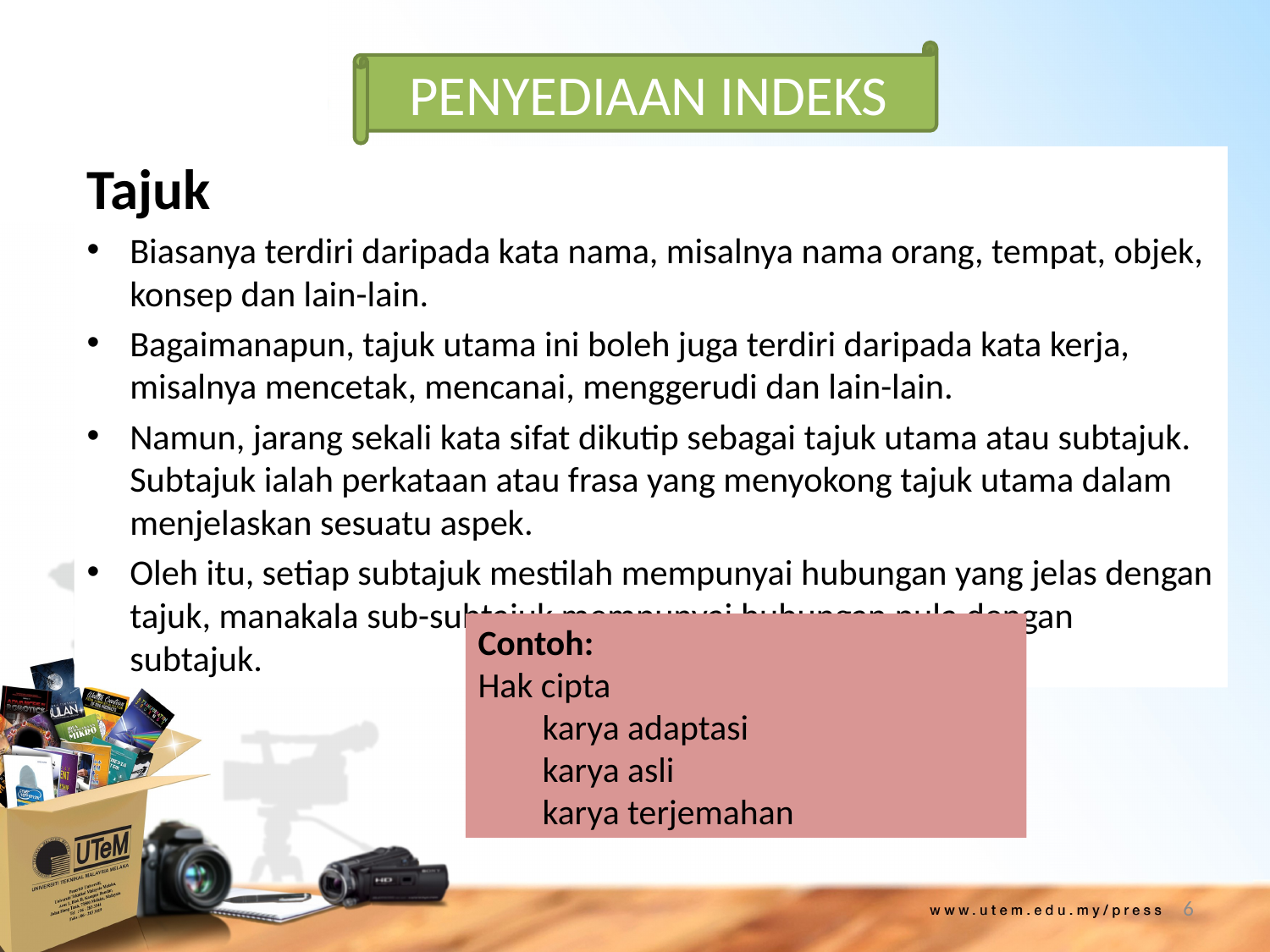

PENYEDIAAN INDEKS
Tajuk
Biasanya terdiri daripada kata nama, misalnya nama orang, tempat, objek, konsep dan lain-lain.
Bagaimanapun, tajuk utama ini boleh juga terdiri daripada kata kerja, misalnya mencetak, mencanai, menggerudi dan lain-lain.
Namun, jarang sekali kata sifat dikutip sebagai tajuk utama atau subtajuk. Subtajuk ialah perkataan atau frasa yang menyokong tajuk utama dalam menjelaskan sesuatu aspek.
Oleh itu, setiap subtajuk mestilah mempunyai hubungan yang jelas dengan tajuk, manakala sub-subtajuk mempunyai hubungan pula dengan subtajuk.
Contoh:
Hak cipta
        karya adaptasi
        karya asli
        karya terjemahan
6